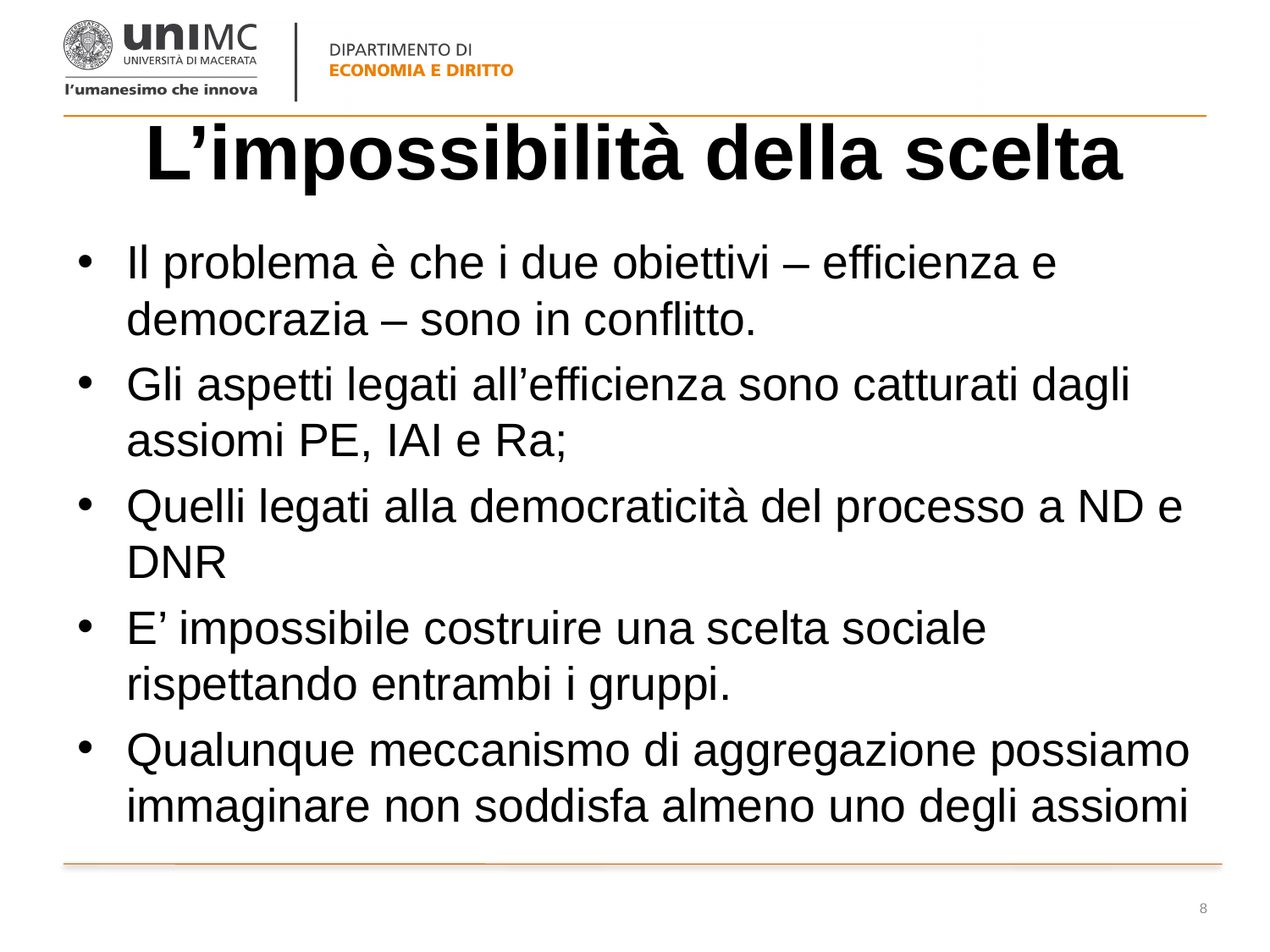

# L’impossibilità della scelta
Il problema è che i due obiettivi – efficienza e democrazia – sono in conflitto.
Gli aspetti legati all’efficienza sono catturati dagli assiomi PE, IAI e Ra;
Quelli legati alla democraticità del processo a ND e DNR
E’ impossibile costruire una scelta sociale rispettando entrambi i gruppi.
Qualunque meccanismo di aggregazione possiamo immaginare non soddisfa almeno uno degli assiomi
8